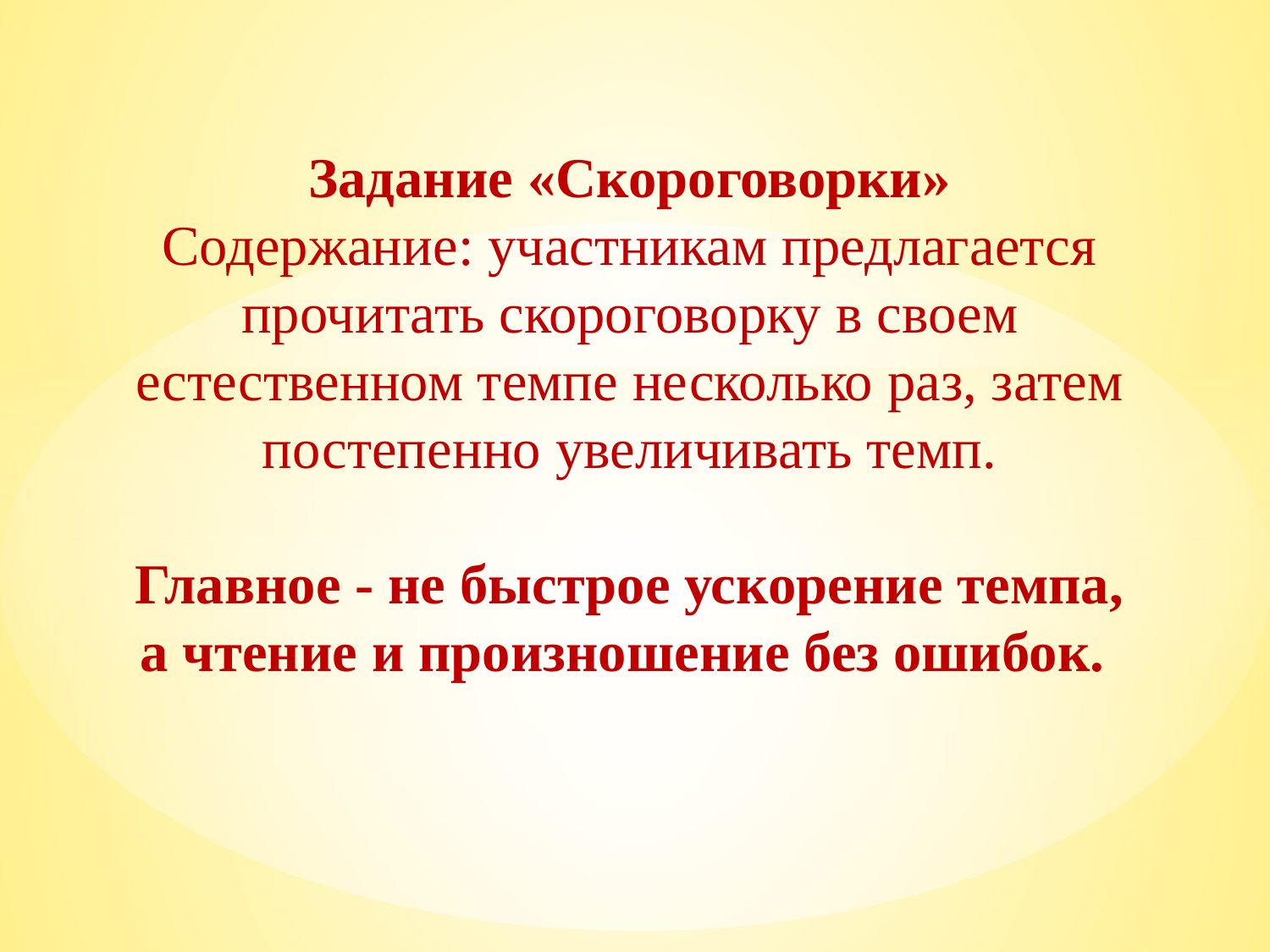

Задание «Скороговорки»
Содержание: участникам предлагается прочитать скороговорку в своем естественном темпе несколько раз, затем постепенно увеличивать темп.

Главное - не быстрое ускорение темпа, а чтение и произношение без ошибок.